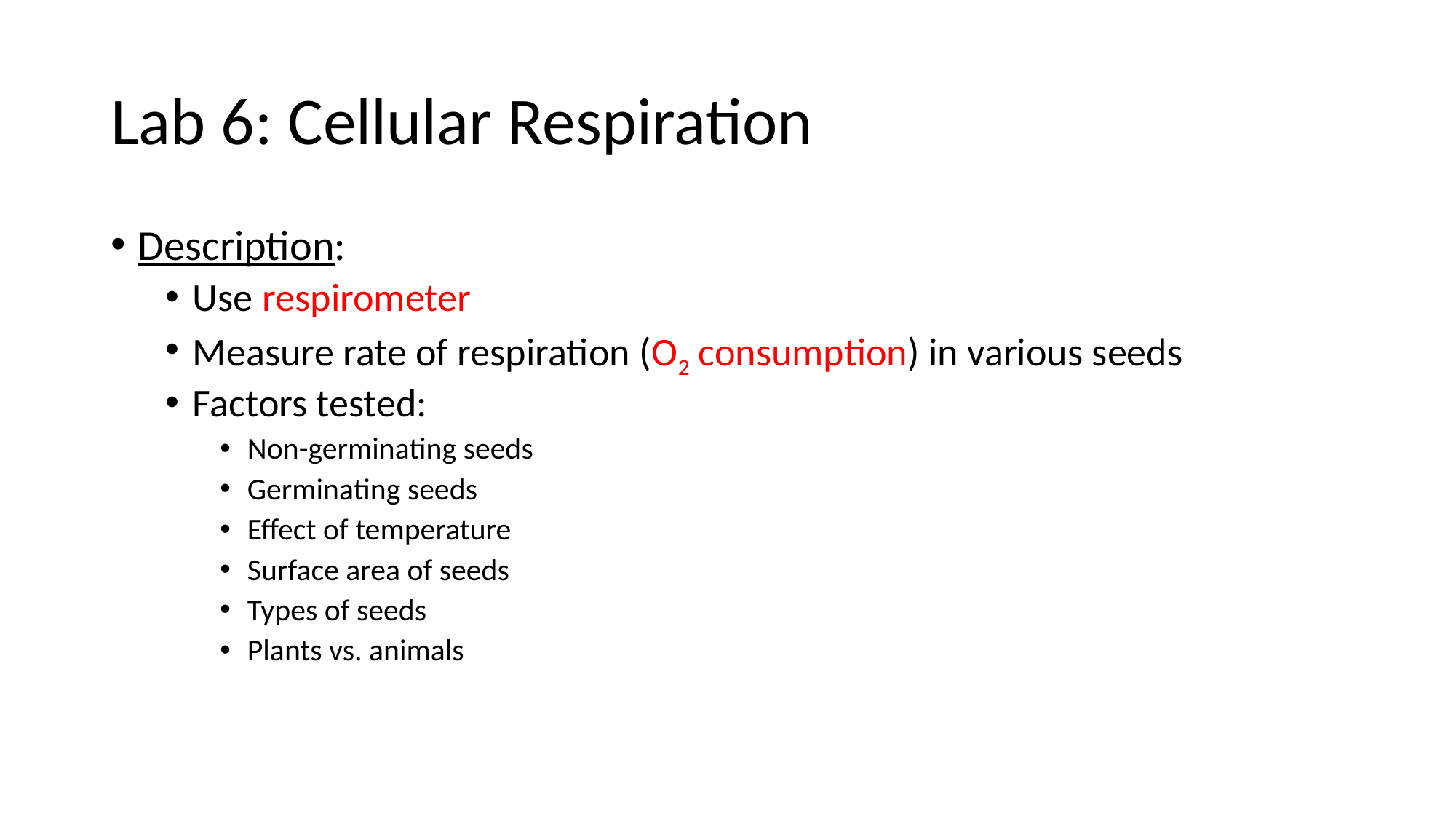

# Lab 6: Cellular Respiration
Description:
Use respirometer
Measure rate of respiration (O2 consumption) in various seeds
Factors tested:
Non-germinating seeds
Germinating seeds
Effect of temperature
Surface area of seeds
Types of seeds
Plants vs. animals